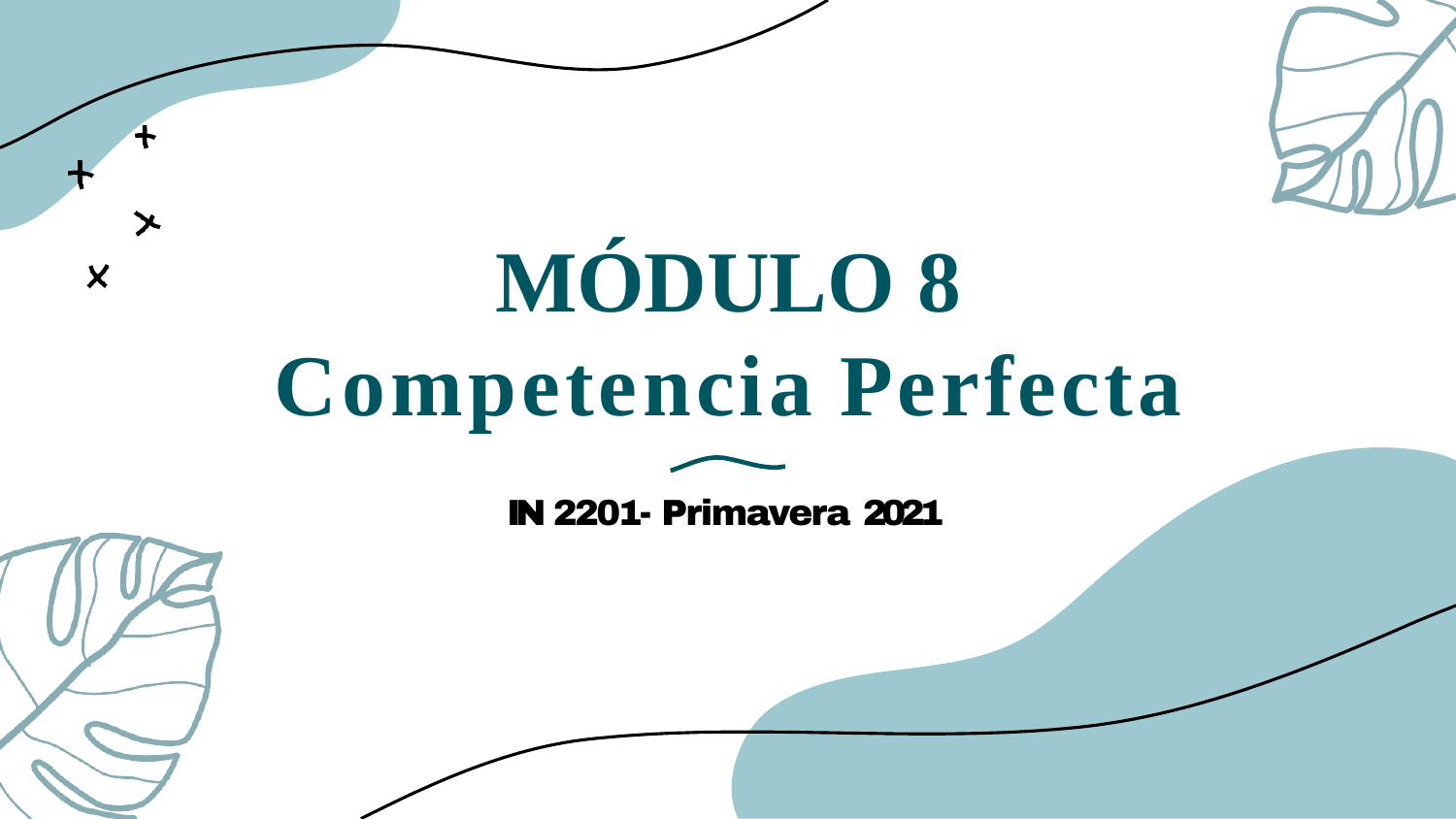

MÓDULO 8
Competencia Perfecta

IN 2201- Primavera 2021